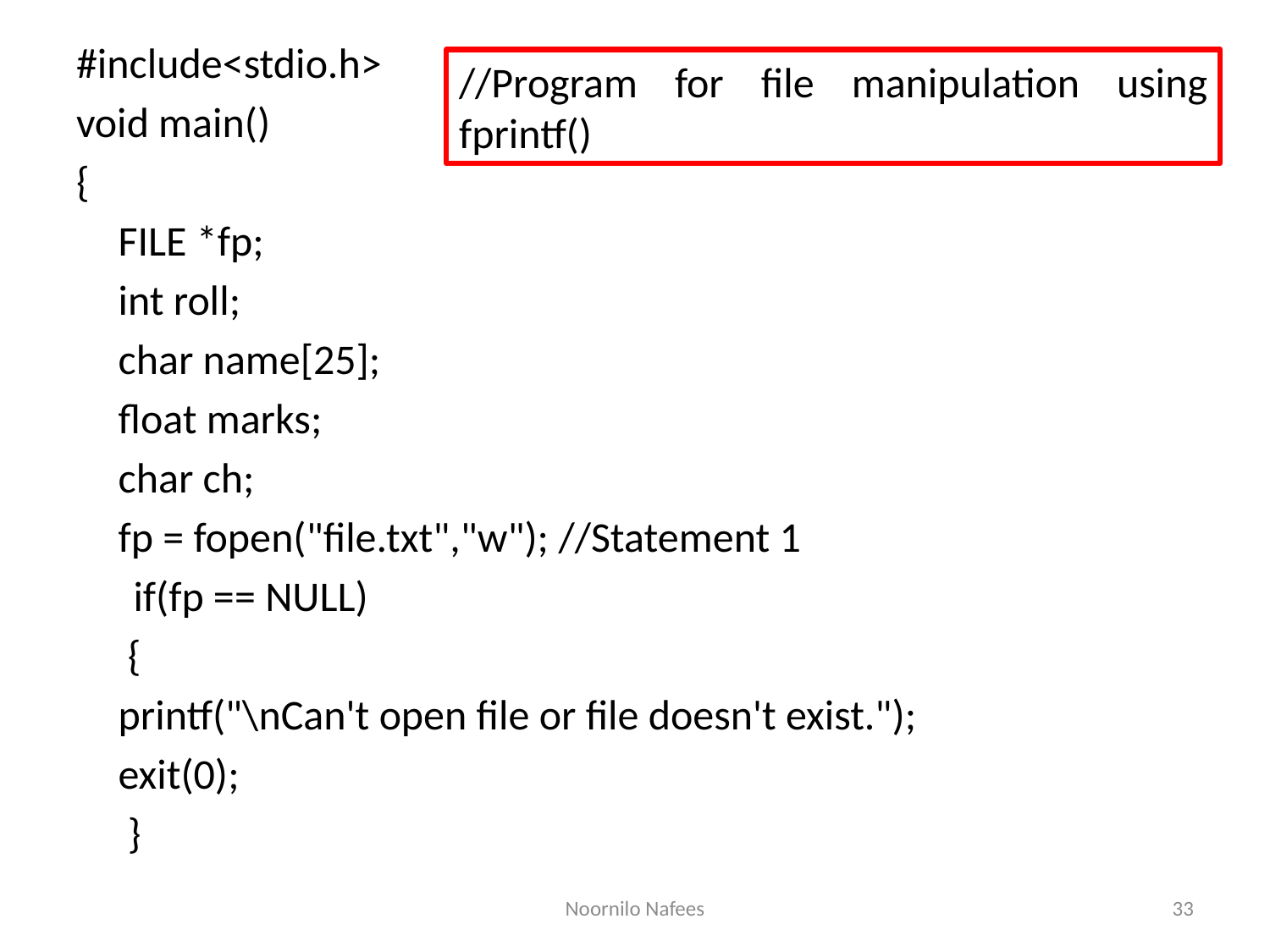

#include<stdio.h>
void main()
{
	FILE *fp;
	int roll;
	char name[25];
	float marks;
	char ch;
	fp = fopen("file.txt","w"); //Statement 1
      if(fp == NULL)
	 {
		printf("\nCan't open file or file doesn't exist.");
		exit(0);
	 }

//Program for file manipulation using fprintf()
Noornilo Nafees
33